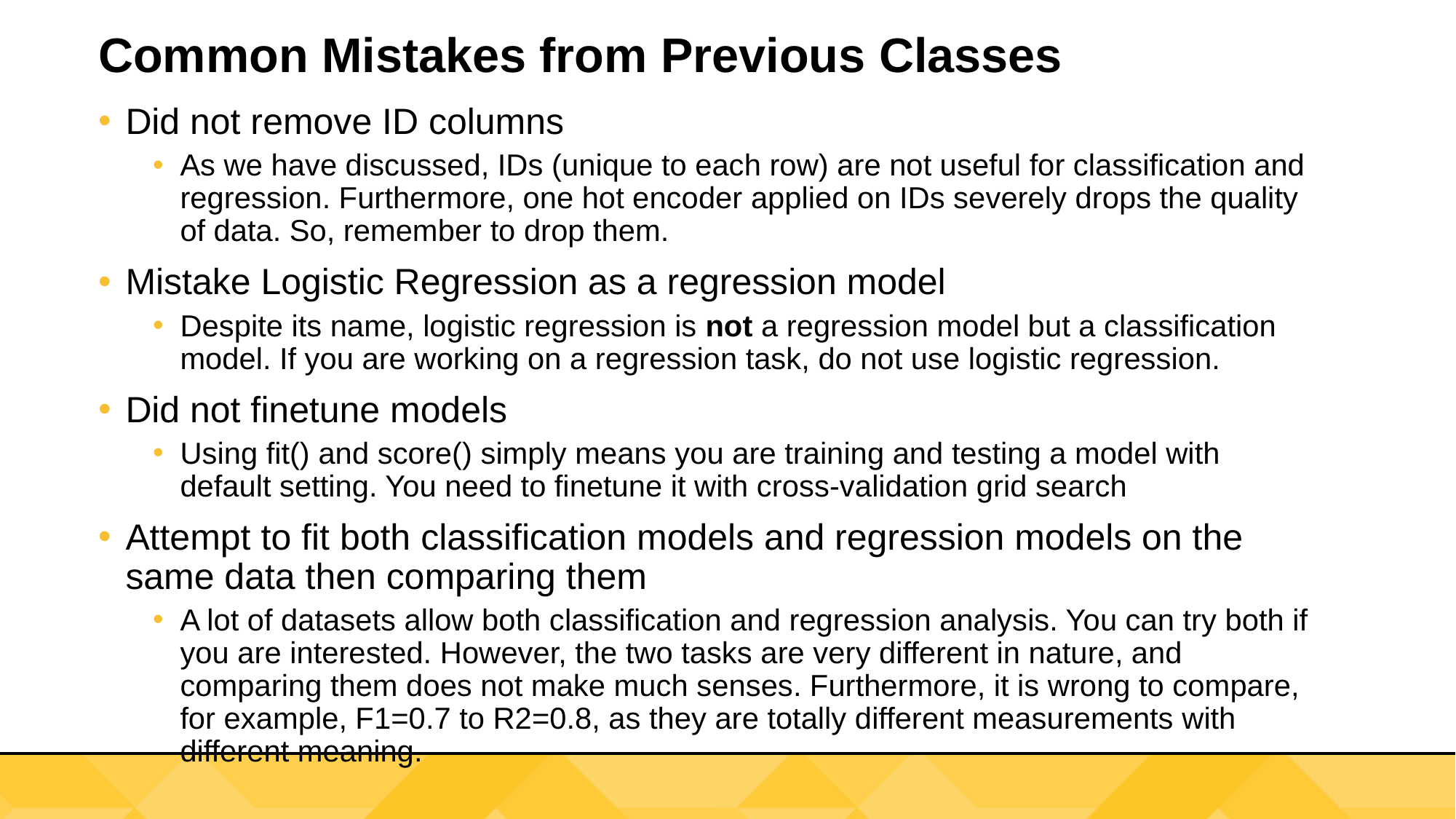

# Common Mistakes from Previous Classes
Did not remove ID columns
As we have discussed, IDs (unique to each row) are not useful for classification and regression. Furthermore, one hot encoder applied on IDs severely drops the quality of data. So, remember to drop them.
Mistake Logistic Regression as a regression model
Despite its name, logistic regression is not a regression model but a classification model. If you are working on a regression task, do not use logistic regression.
Did not finetune models
Using fit() and score() simply means you are training and testing a model with default setting. You need to finetune it with cross-validation grid search
Attempt to fit both classification models and regression models on the same data then comparing them
A lot of datasets allow both classification and regression analysis. You can try both if you are interested. However, the two tasks are very different in nature, and comparing them does not make much senses. Furthermore, it is wrong to compare, for example, F1=0.7 to R2=0.8, as they are totally different measurements with different meaning.